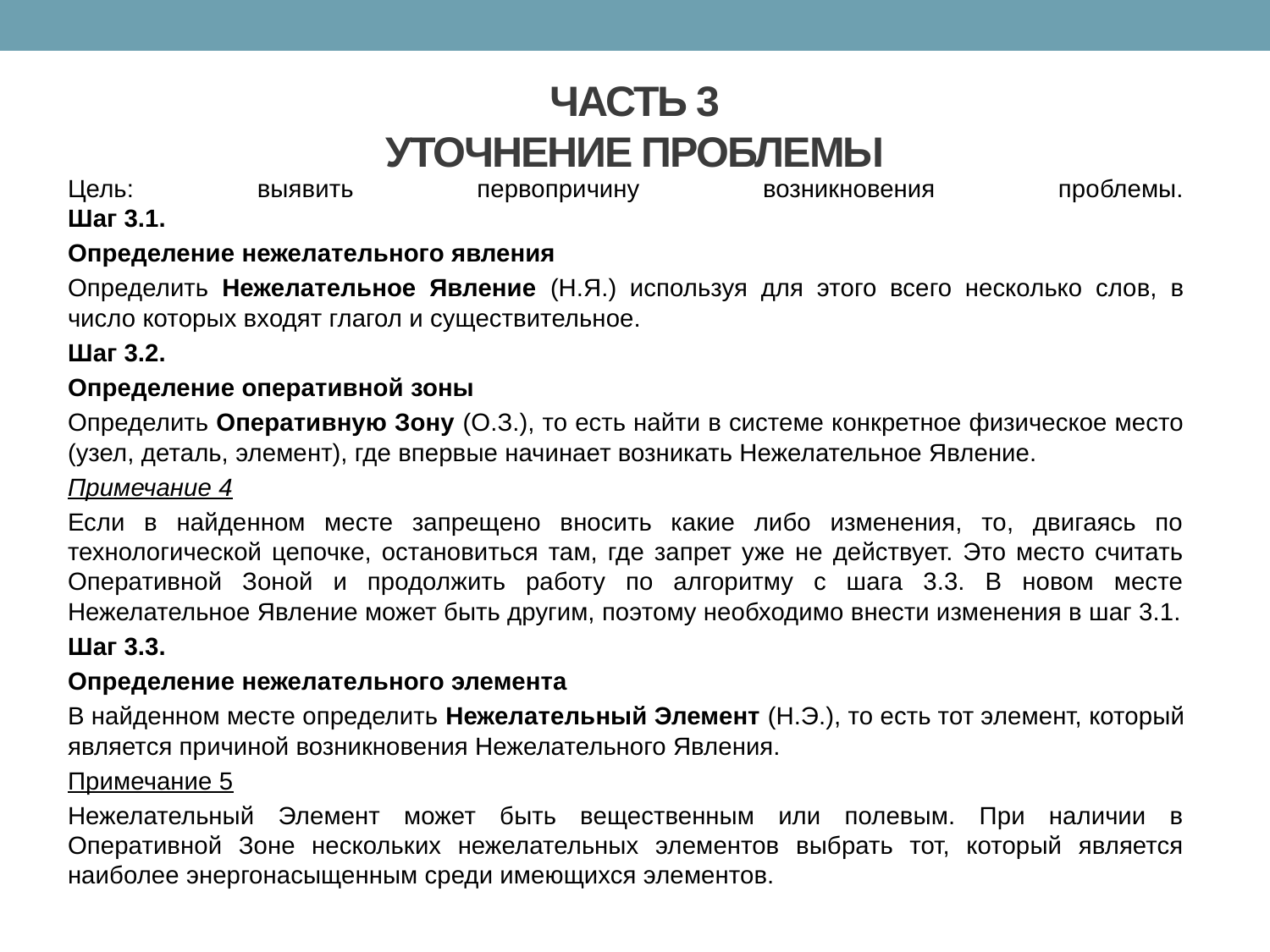

# ЧАСТЬ 3 УТОЧНЕНИЕ ПРОБЛЕМЫ
Цель: выявить первопричину возникновения проблемы.
Шаг 3.1.
Определение нежелательного явления
Определить Нежелательное Явление (Н.Я.) используя для этого всего несколько слов, в число которых входят глагол и существительное.
Шаг 3.2.
Определение оперативной зоны
Определить Оперативную Зону (О.З.), то есть найти в системе конкретное физическое место (узел, деталь, элемент), где впервые начинает возникать Нежелательное Явление.
Примечание 4
Если в найденном месте запрещено вносить какие либо изменения, то, двигаясь по технологической цепочке, остановиться там, где запрет уже не действует. Это место считать Оперативной Зоной и продолжить работу по алгоритму с шага 3.3. В новом месте Нежелательное Явление может быть другим, поэтому необходимо внести изменения в шаг 3.1.
Шаг 3.3.
Определение нежелательного элемента
В найденном месте определить Нежелательный Элемент (Н.Э.), то есть тот элемент, который является причиной возникновения Нежелательного Явления.
Примечание 5
Нежелательный Элемент может быть вещественным или полевым. При наличии в Оперативной Зоне нескольких нежелательных элементов выбрать тот, который является наиболее энергонасыщенным среди имеющихся элементов.